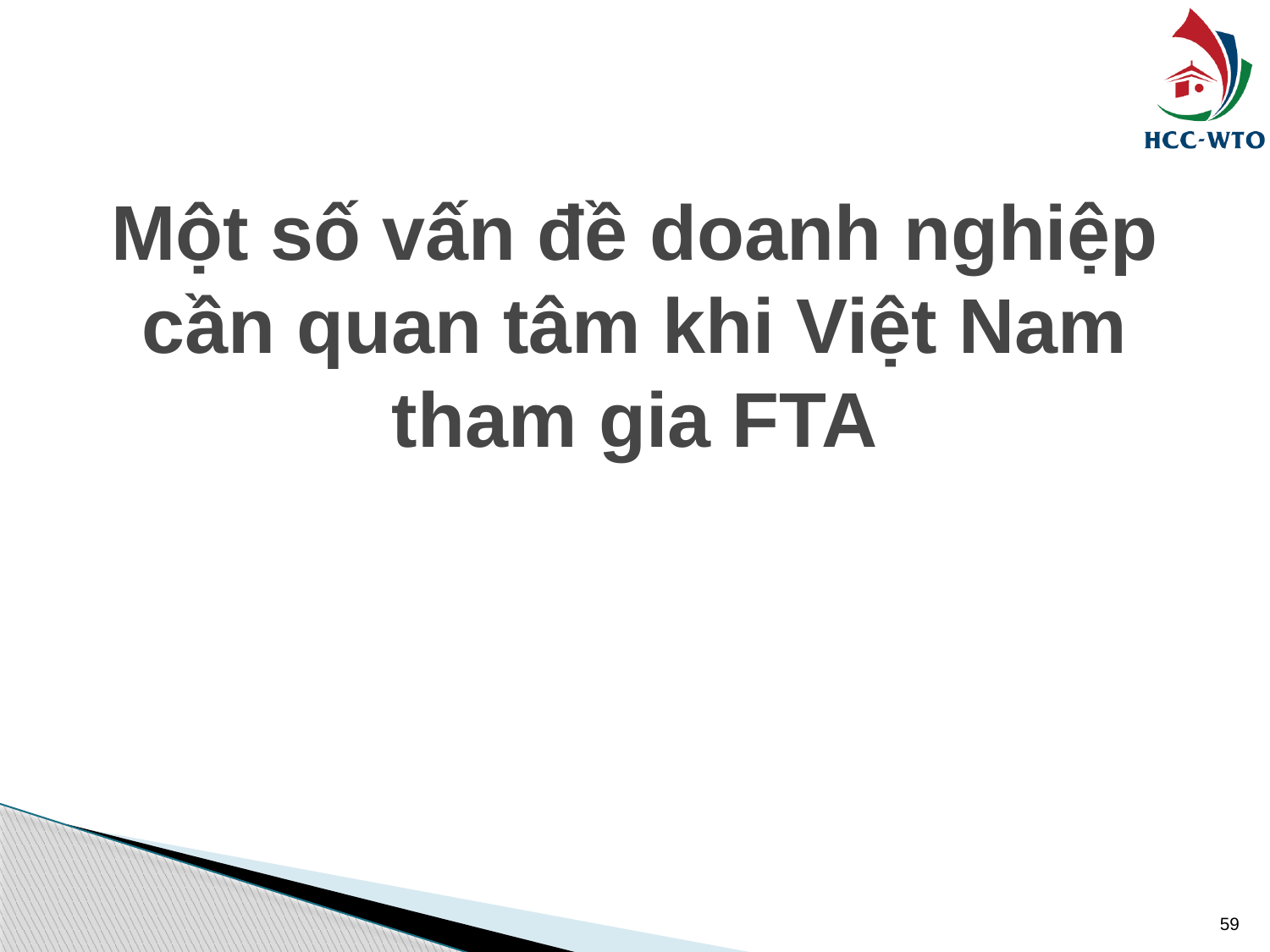

# Một số vấn đề doanh nghiệp cần quan tâm khi Việt Nam tham gia FTA

59